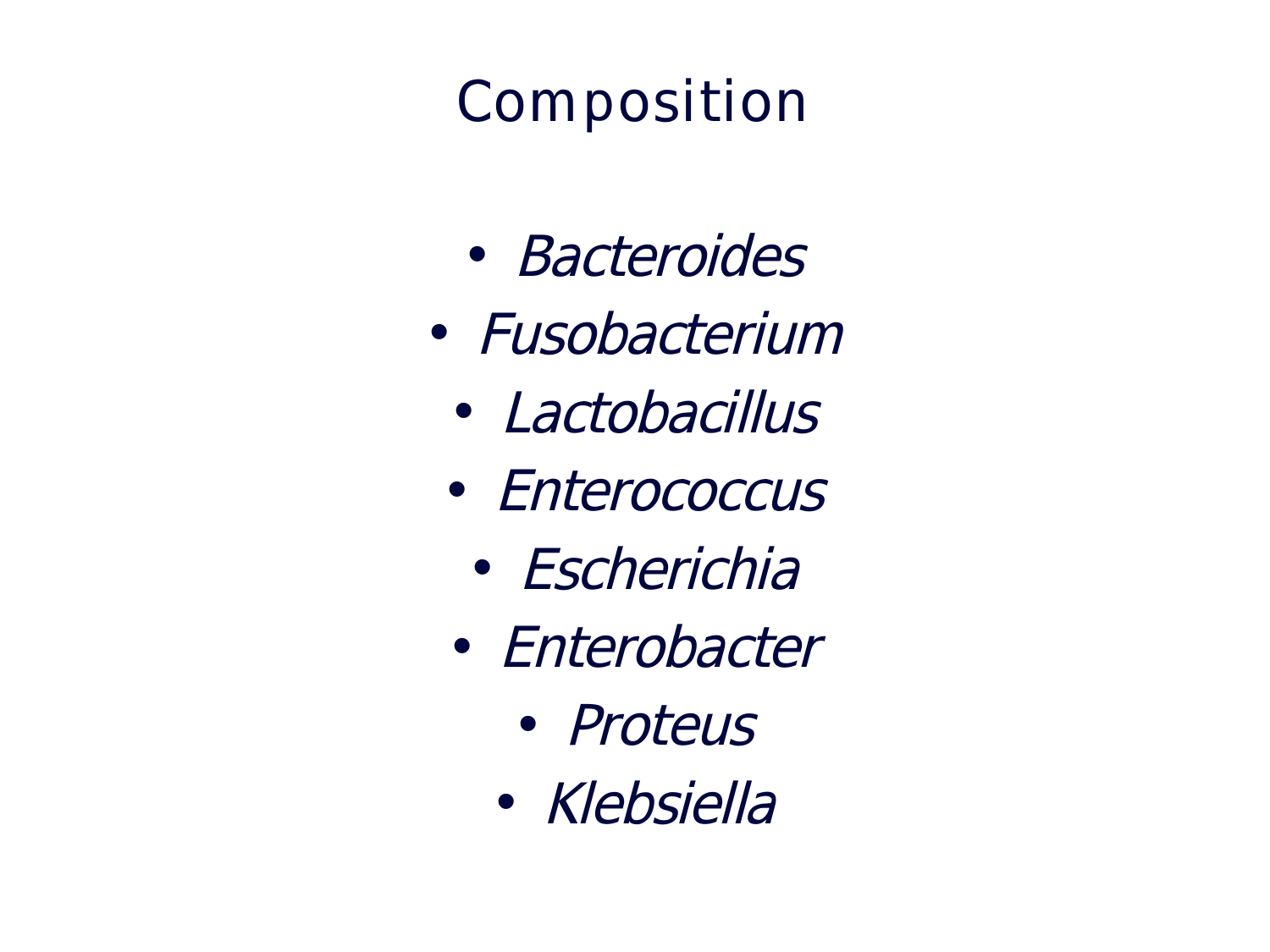

Composition
 Bacteroides
 Fusobacterium
 Lactobacillus
 Enterococcus
 Escherichia
 Enterobacter
 Proteus
 Klebsiella